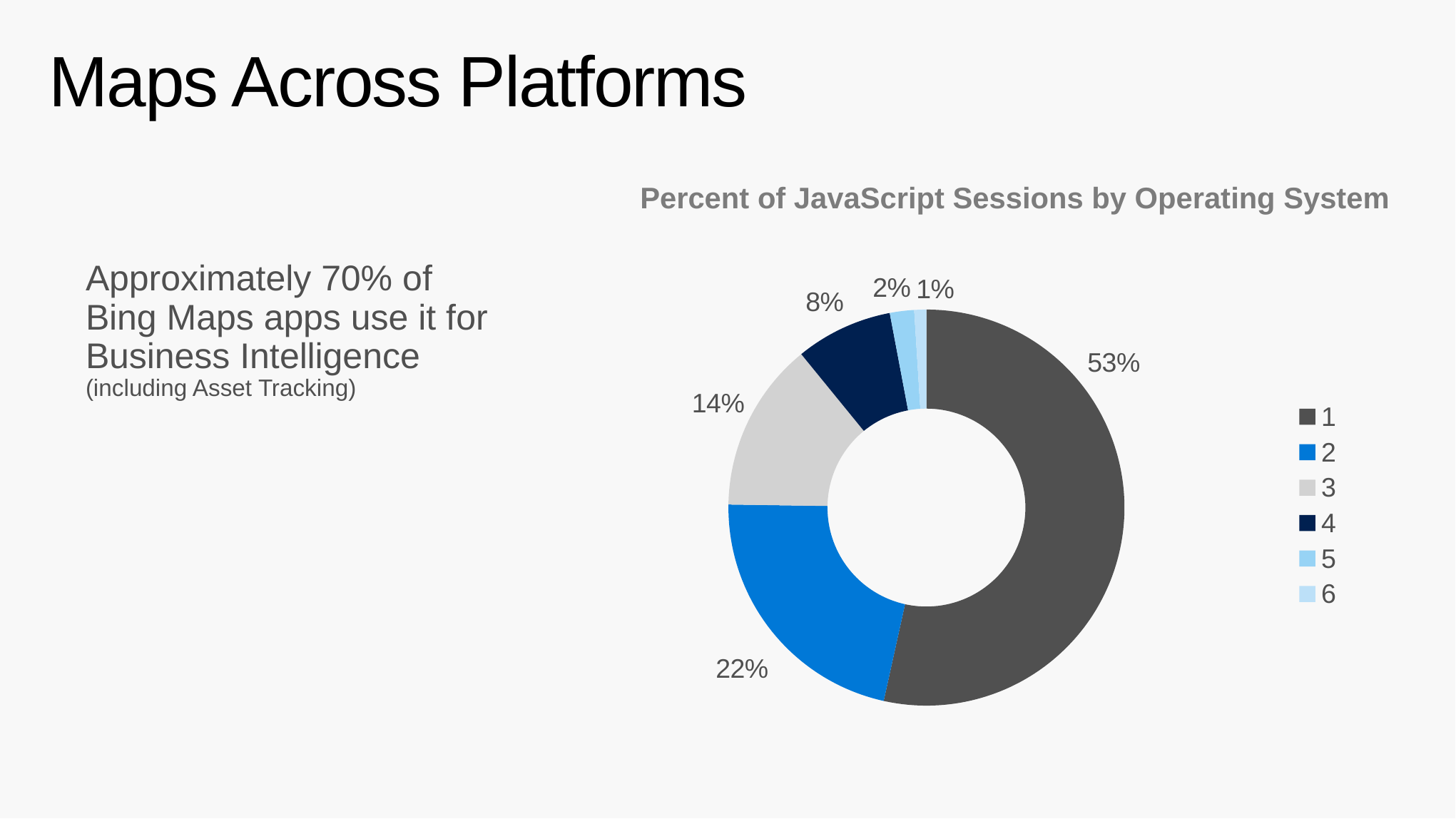

# Maps Across Platforms
Percent of JavaScript Sessions by Operating System

### Chart

| Category |  |
|---|---|
Approximately 70% of Bing Maps apps use it for Business Intelligence (including Asset Tracking)